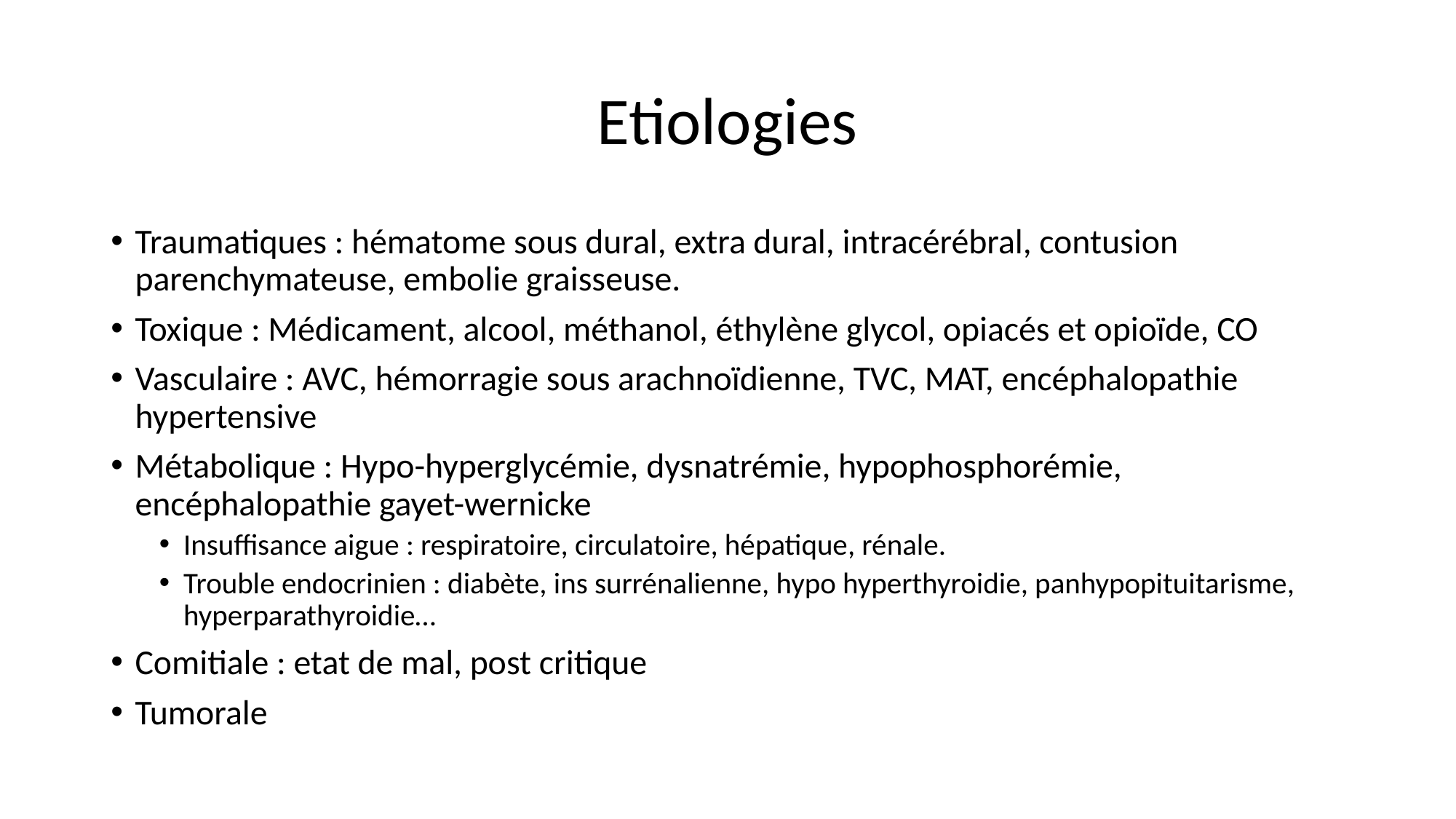

# Etiologies
Traumatiques : hématome sous dural, extra dural, intracérébral, contusion parenchymateuse, embolie graisseuse.
Toxique : Médicament, alcool, méthanol, éthylène glycol, opiacés et opioïde, CO
Vasculaire : AVC, hémorragie sous arachnoïdienne, TVC, MAT, encéphalopathie hypertensive
Métabolique : Hypo-hyperglycémie, dysnatrémie, hypophosphorémie, encéphalopathie gayet-wernicke
Insuffisance aigue : respiratoire, circulatoire, hépatique, rénale.
Trouble endocrinien : diabète, ins surrénalienne, hypo hyperthyroidie, panhypopituitarisme, hyperparathyroidie…
Comitiale : etat de mal, post critique
Tumorale